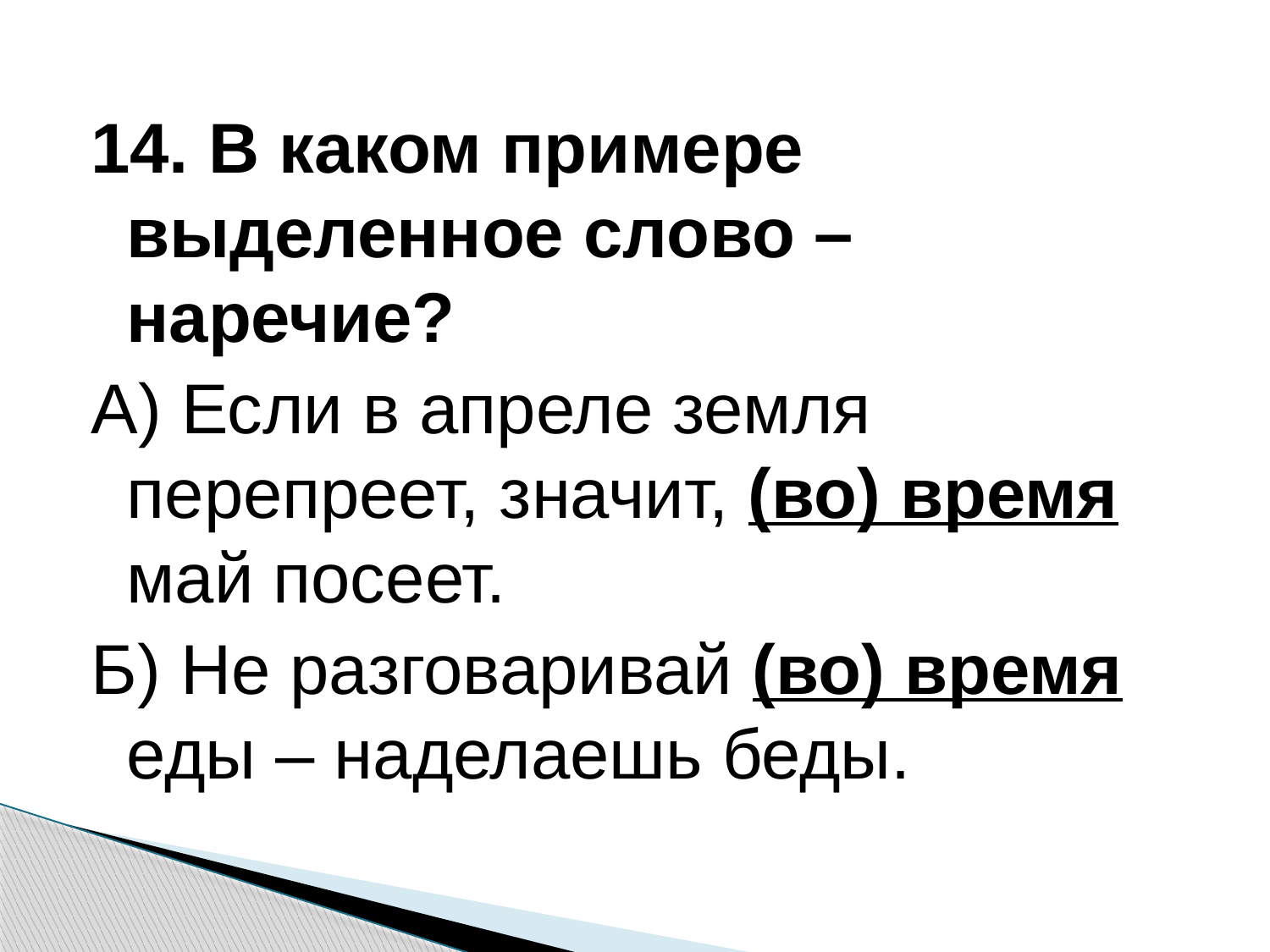

14. В каком примере выделенное слово – наречие?
А) Если в апреле земля перепреет, значит, (во) время май посеет.
Б) Не разговаривай (во) время еды – наделаешь беды.